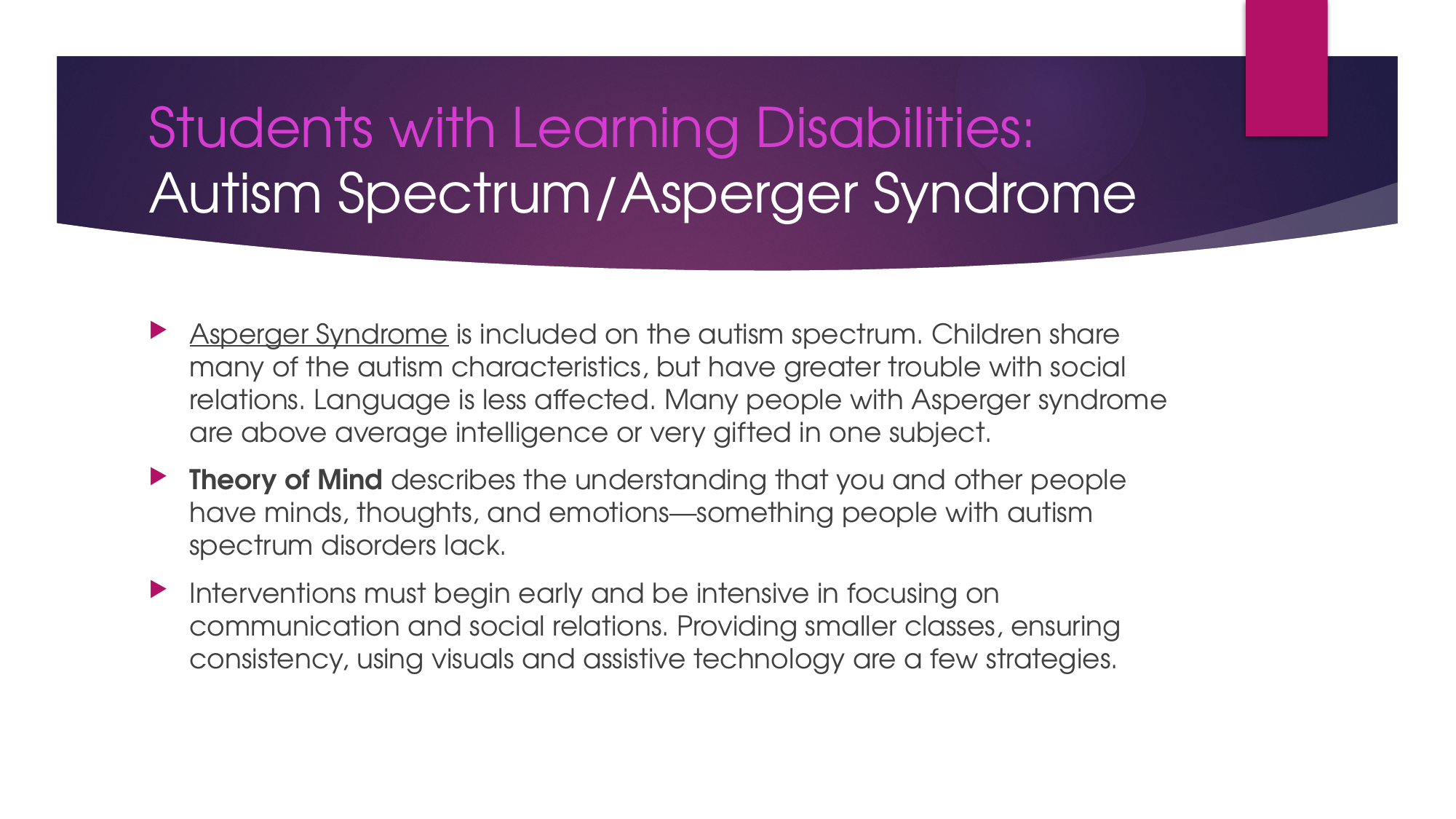

# Students with Learning Disabilities: Autism Spectrum/Asperger Syndrome
Asperger Syndrome is included on the autism spectrum. Children share many of the autism characteristics, but have greater trouble with social relations. Language is less affected. Many people with Asperger syndrome are above average intelligence or very gifted in one subject.
Theory of Mind describes the understanding that you and other people have minds, thoughts, and emotions—something people with autism spectrum disorders lack.
Interventions must begin early and be intensive in focusing on communication and social relations. Providing smaller classes, ensuring consistency, using visuals and assistive technology are a few strategies.